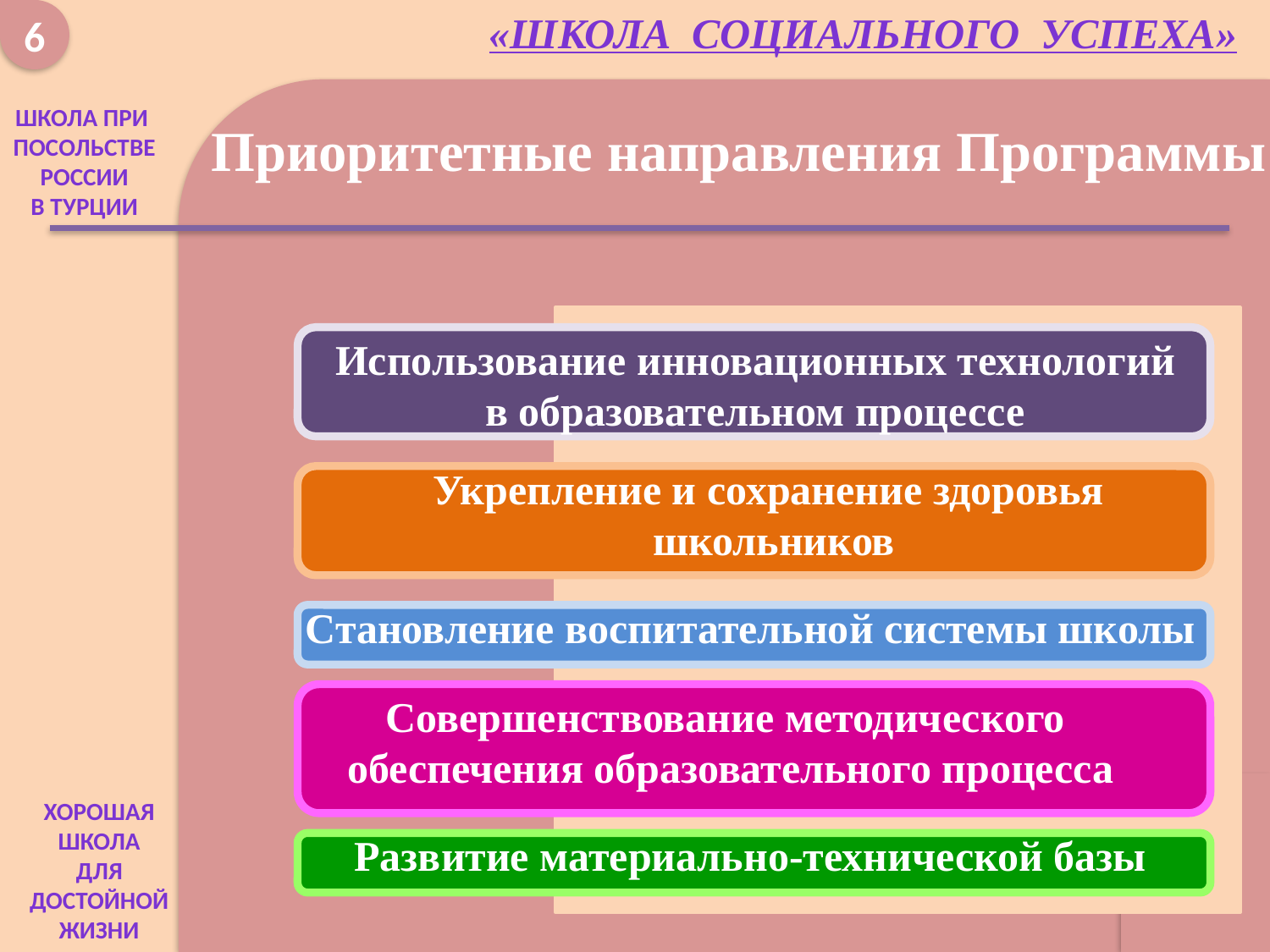

6
«Школа  социального  успеха»

Школа при
Посольстве
России
В Турции
Приоритетные направления Программы

Использование инновационных технологий
в образовательном процессе
Укрепление и сохранение здоровья
школьников

Становление воспитательной системы школы

Совершенствование методического
обеспечения образовательного процесса
Хорошая школа для достойной жизни
Хорошая
Школа
Для
Достойной
жизни
Развитие материально-технической базы